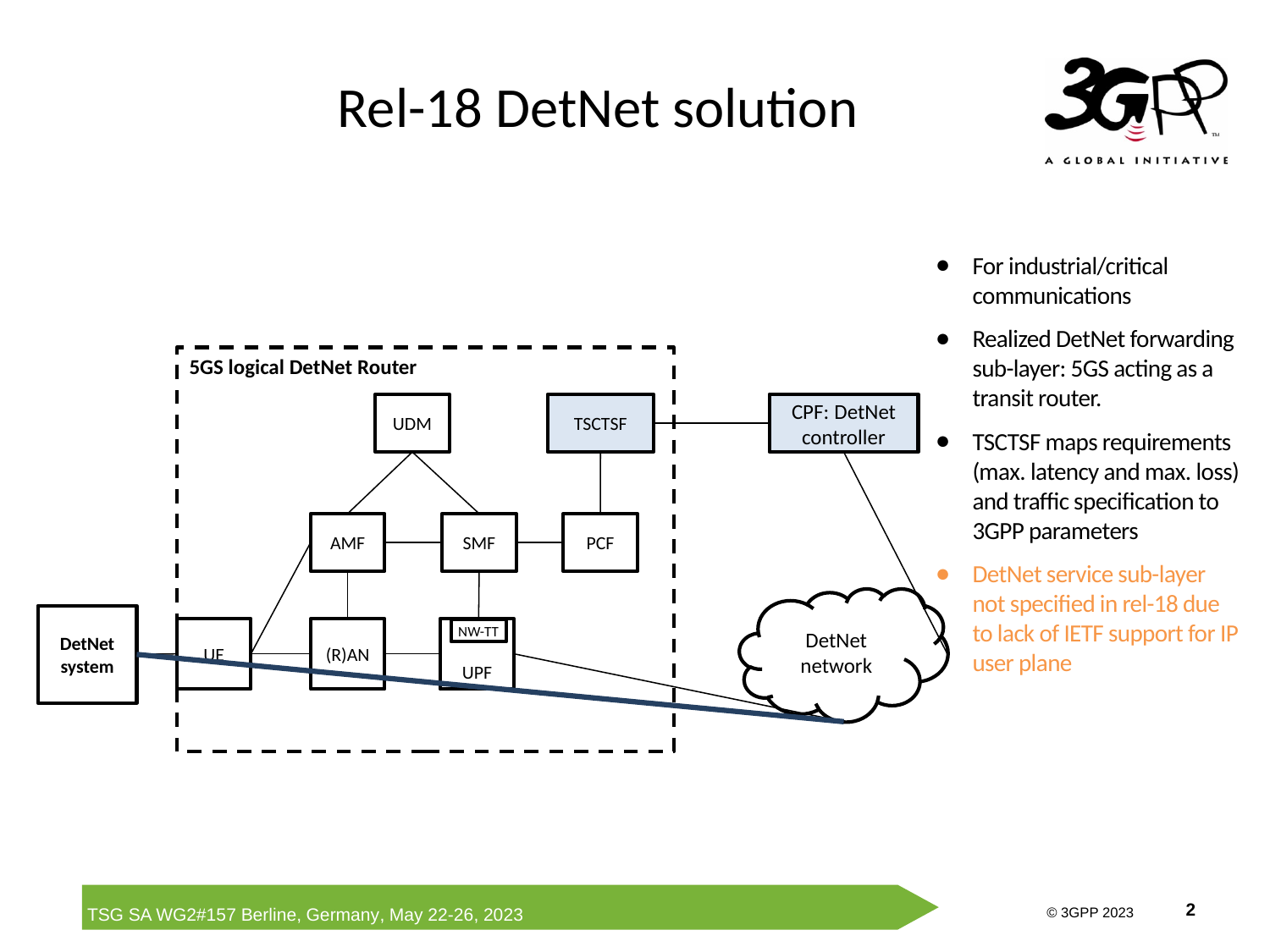

# Rel-18 DetNet solution
For industrial/critical communications
Realized DetNet forwarding sub-layer: 5GS acting as a transit router.
TSCTSF maps requirements (max. latency and max. loss) and traffic specification to 3GPP parameters
DetNet service sub-layer not specified in rel-18 due to lack of IETF support for IP user plane

5GS logical DetNet Router
UDM
TSCTSF
CPF: DetNet controller
PCF
AMF
SMF
DetNet network
DetNet system
UE
(R)AN
UPF
NW-TT